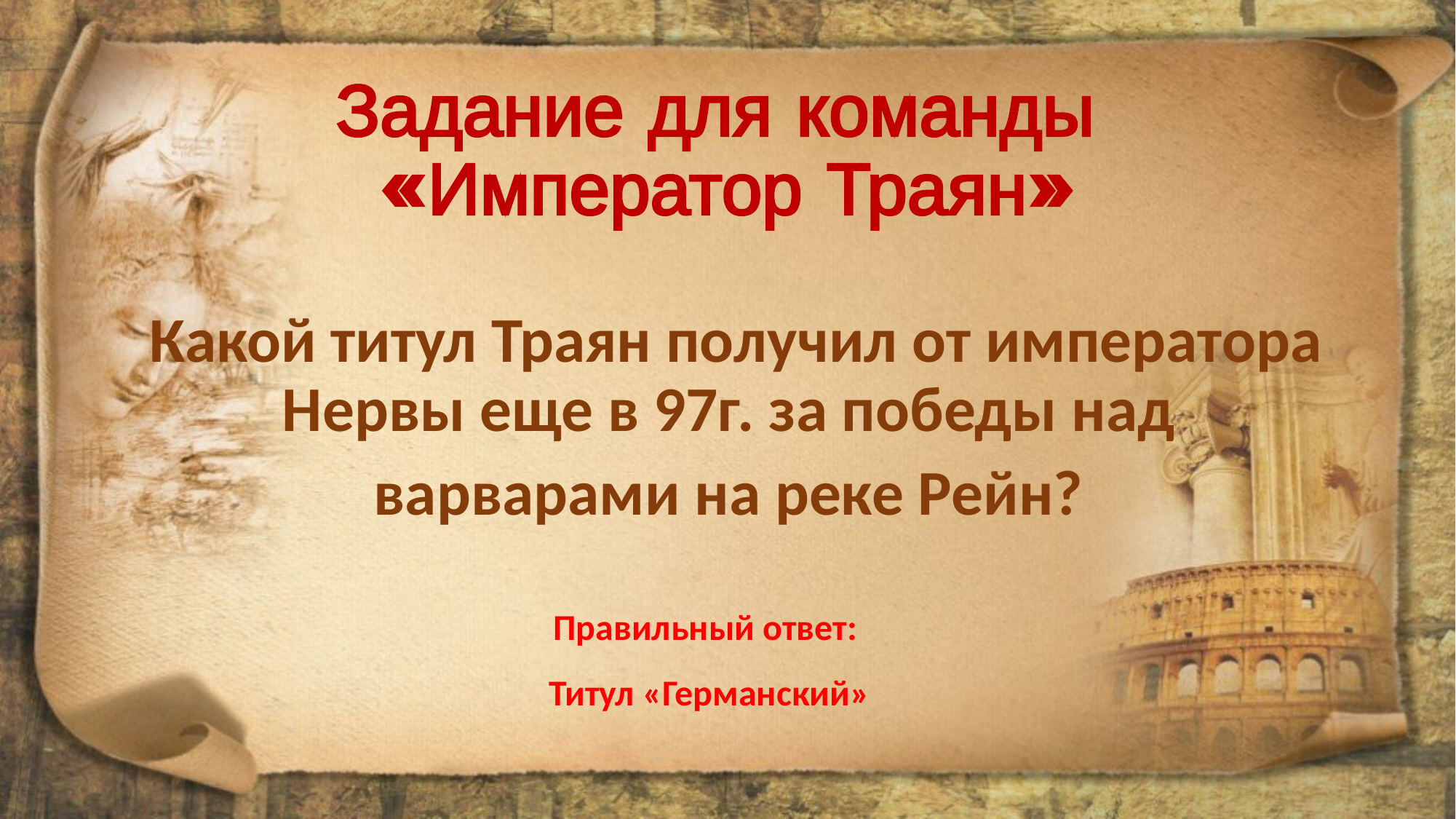

# Задание для команды «Император Траян»
Какой титул Траян получил от императора Нервы еще в 97г. за победы над
варварами на реке Рейн?
Правильный ответ:
Титул «Германский»